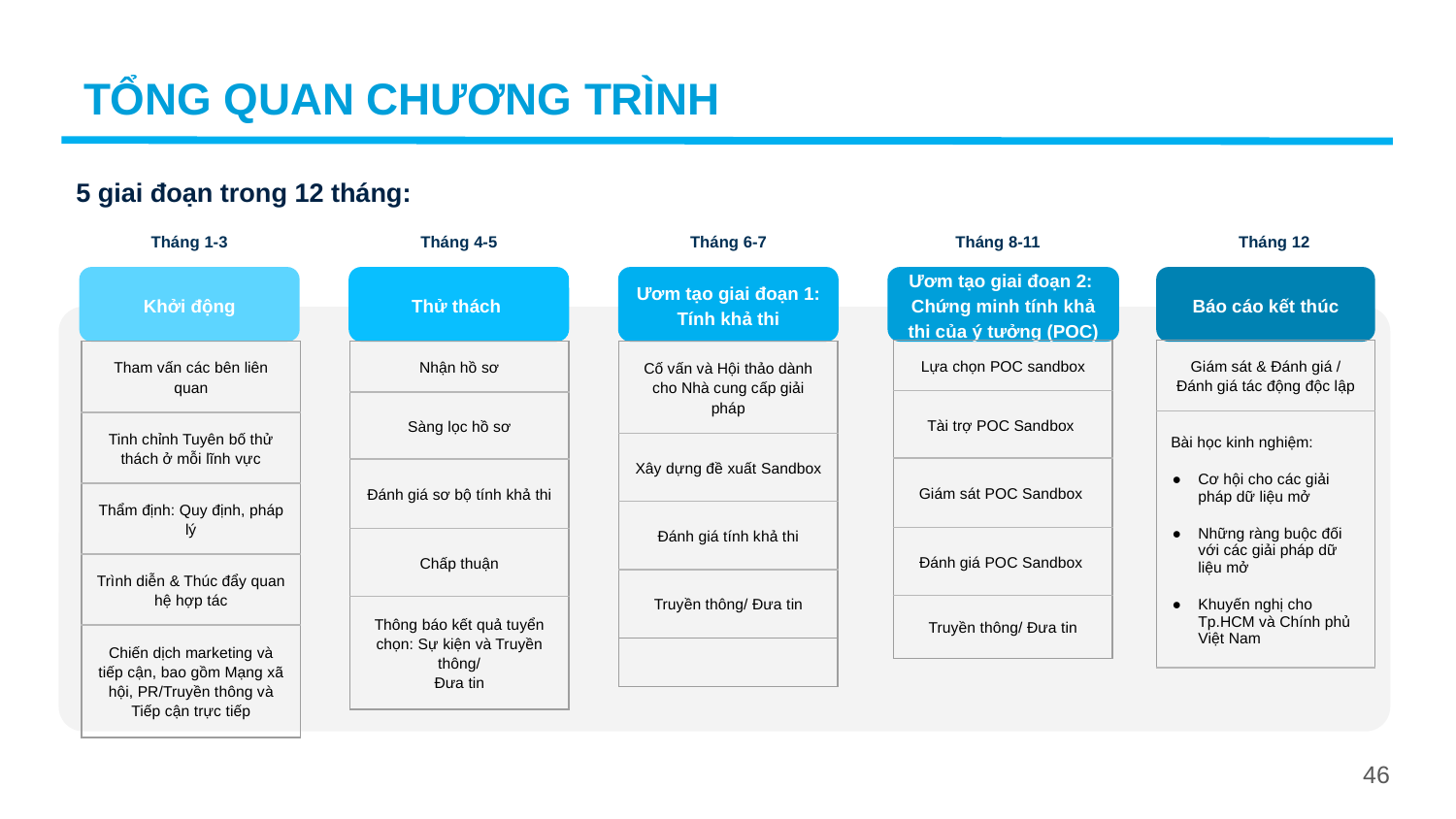

TỔNG QUAN CHƯƠNG TRÌNH
5 giai đoạn trong 12 tháng:
Tháng 1-3
Tháng 4-5
Tháng 6-7
Tháng 8-11
Tháng 12
Báo cáo kết thúc
Khởi động
Thử thách
Ươm tạo giai đoạn 1: Tính khả thi
Ươm tạo giai đoạn 2:
Chứng minh tính khả thi của ý tưởng (POC)

| Lựa chọn POC sandbox |
| --- |
| Tài trợ POC Sandbox |
| Giám sát POC Sandbox |
| Đánh giá POC Sandbox |
| Truyền thông/ Đưa tin |
| Giám sát & Đánh giá / Đánh giá tác động độc lập |
| --- |
| Bài học kinh nghiệm: Cơ hội cho các giải pháp dữ liệu mở Những ràng buộc đối với các giải pháp dữ liệu mở Khuyến nghị cho Tp.HCM và Chính phủ Việt Nam |
| Tham vấn các bên liên quan |
| --- |
| Tinh chỉnh Tuyên bố thử thách ở mỗi lĩnh vực |
| Thẩm định: Quy định, pháp lý |
| Trình diễn & Thúc đẩy quan hệ hợp tác |
| Chiến dịch marketing và tiếp cận, bao gồm Mạng xã hội, PR/Truyền thông và Tiếp cận trực tiếp |
| Nhận hồ sơ |
| --- |
| Sàng lọc hồ sơ |
| Đánh giá sơ bộ tính khả thi |
| Chấp thuận |
| Thông báo kết quả tuyển chọn: Sự kiện và Truyền thông/ Đưa tin |
| Cố vấn và Hội thảo dành cho Nhà cung cấp giải pháp |
| --- |
| Xây dựng đề xuất Sandbox |
| Đánh giá tính khả thi |
| Truyền thông/ Đưa tin |
|  |
46